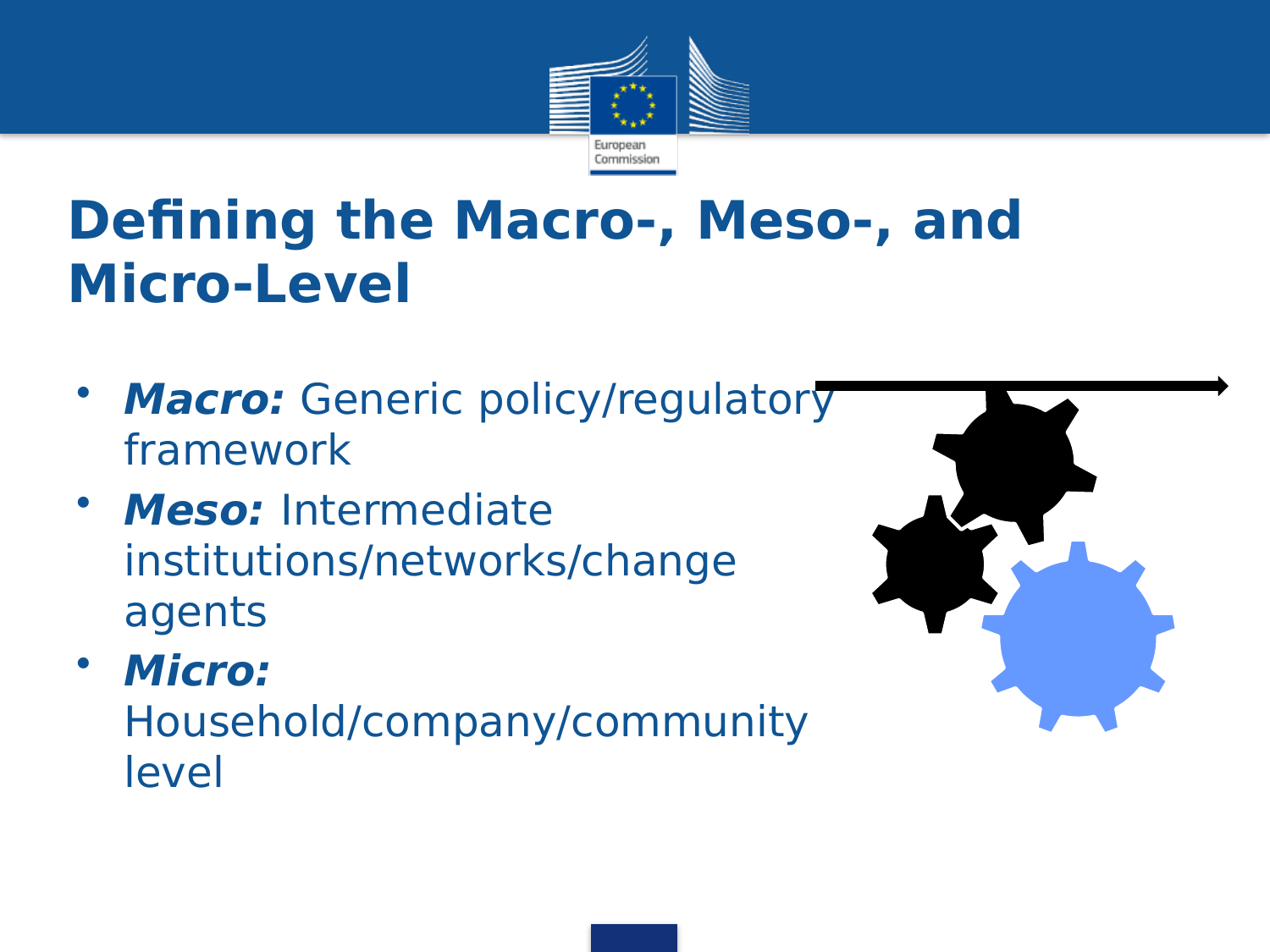

# Defining the Macro-, Meso-, and Micro-Level
Macro: Generic policy/regulatory framework
Meso: Intermediate institutions/networks/change agents
Micro: Household/company/community level